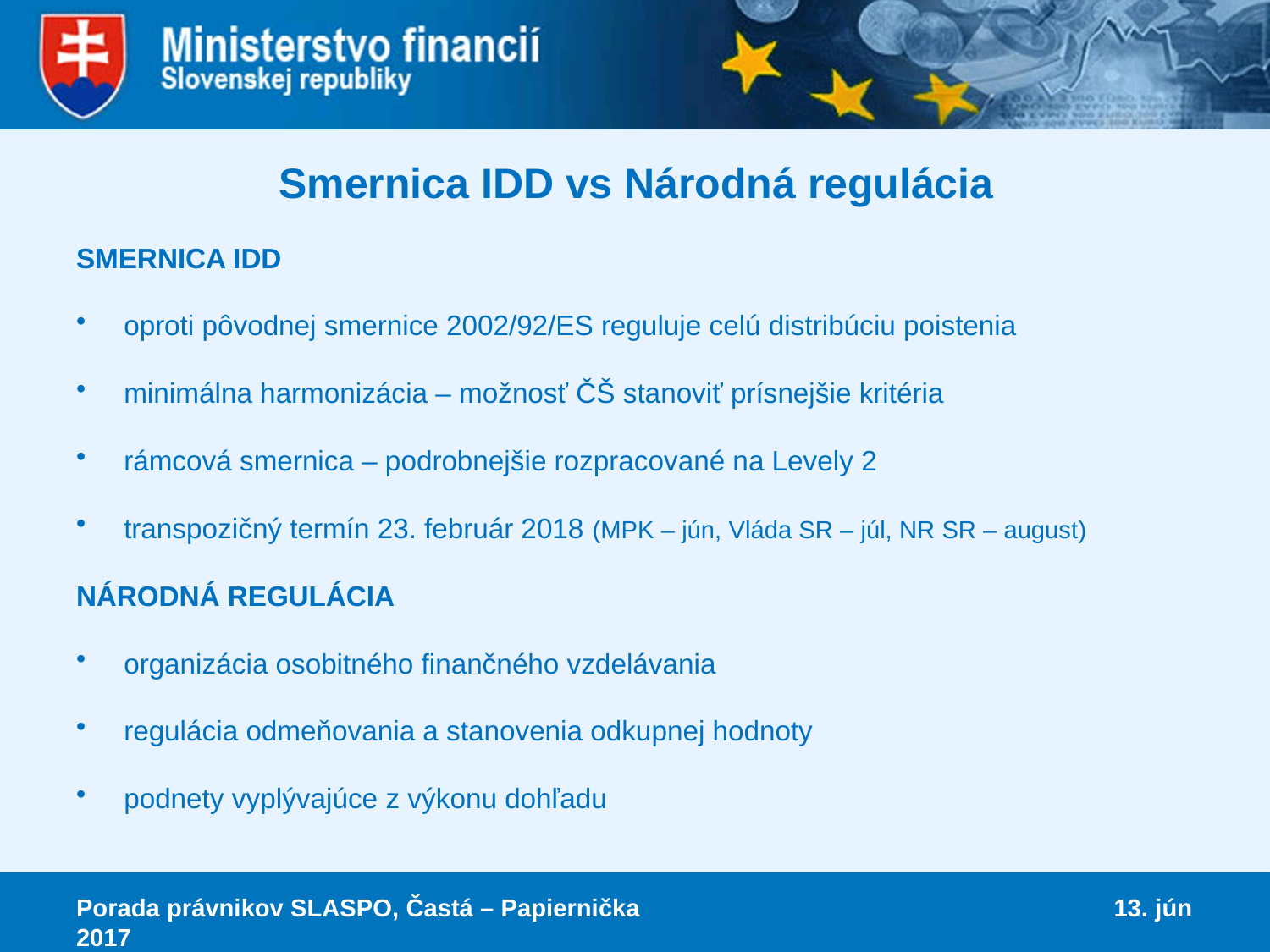

# Smernica IDD vs Národná regulácia
SMERNICA IDD
oproti pôvodnej smernice 2002/92/ES reguluje celú distribúciu poistenia
minimálna harmonizácia – možnosť ČŠ stanoviť prísnejšie kritéria
rámcová smernica – podrobnejšie rozpracované na Levely 2
transpozičný termín 23. február 2018 (MPK – jún, Vláda SR – júl, NR SR – august)
NÁRODNÁ REGULÁCIA
organizácia osobitného finančného vzdelávania
regulácia odmeňovania a stanovenia odkupnej hodnoty
podnety vyplývajúce z výkonu dohľadu

Porada právnikov SLASPO, Častá – Papiernička                                                                    13. jún 2017